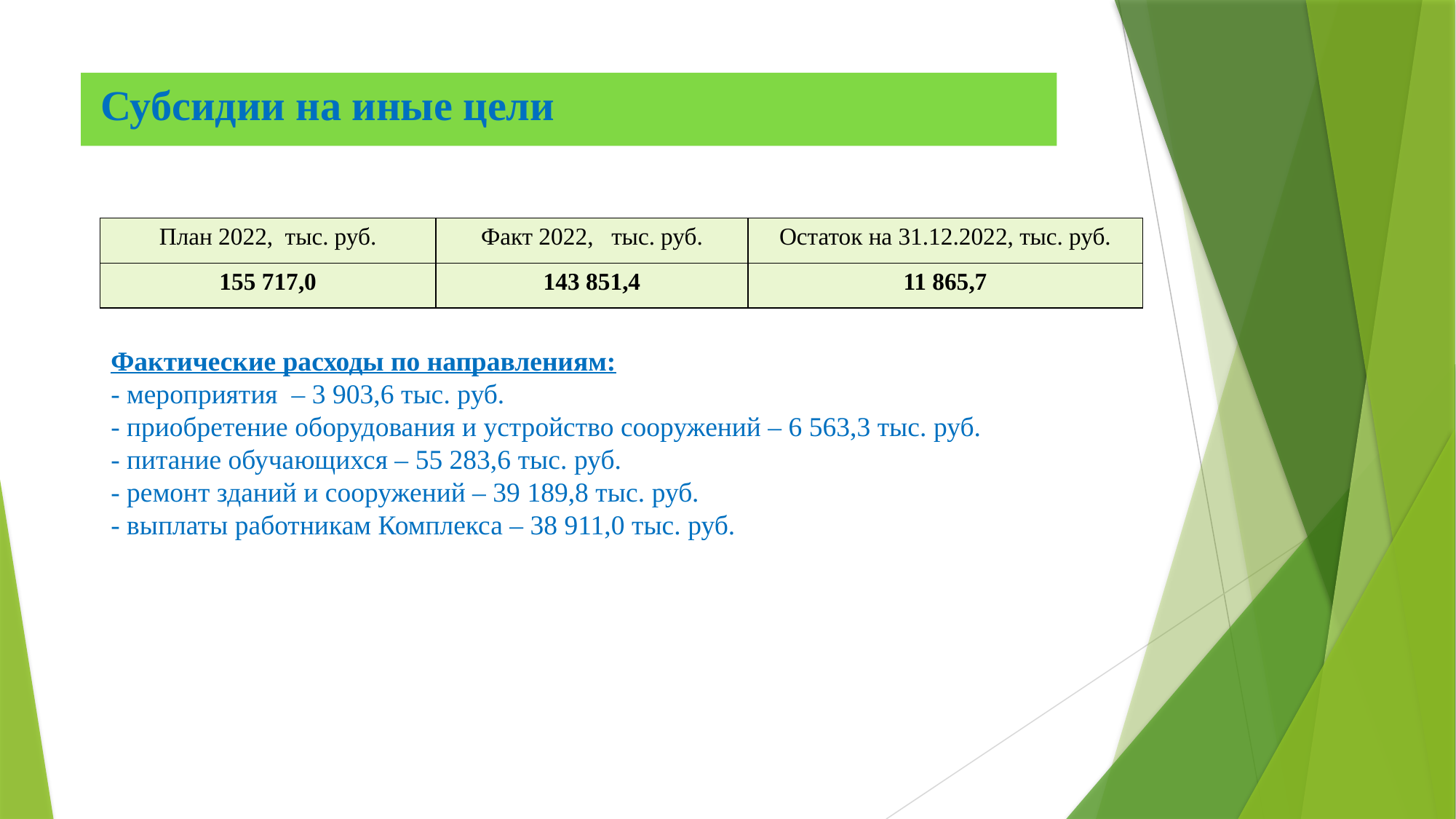

# Субсидии на иные цели
| План 2022, тыс. руб. | Факт 2022, тыс. руб. | Остаток на 31.12.2022, тыс. руб. |
| --- | --- | --- |
| 155 717,0 | 143 851,4 | 11 865,7 |
Фактические расходы по направлениям:
- мероприятия  – 3 903,6 тыс. руб.
- приобретение оборудования и устройство сооружений – 6 563,3 тыс. руб.
- питание обучающихся – 55 283,6 тыс. руб.
- ремонт зданий и сооружений – 39 189,8 тыс. руб.
- выплаты работникам Комплекса – 38 911,0 тыс. руб.